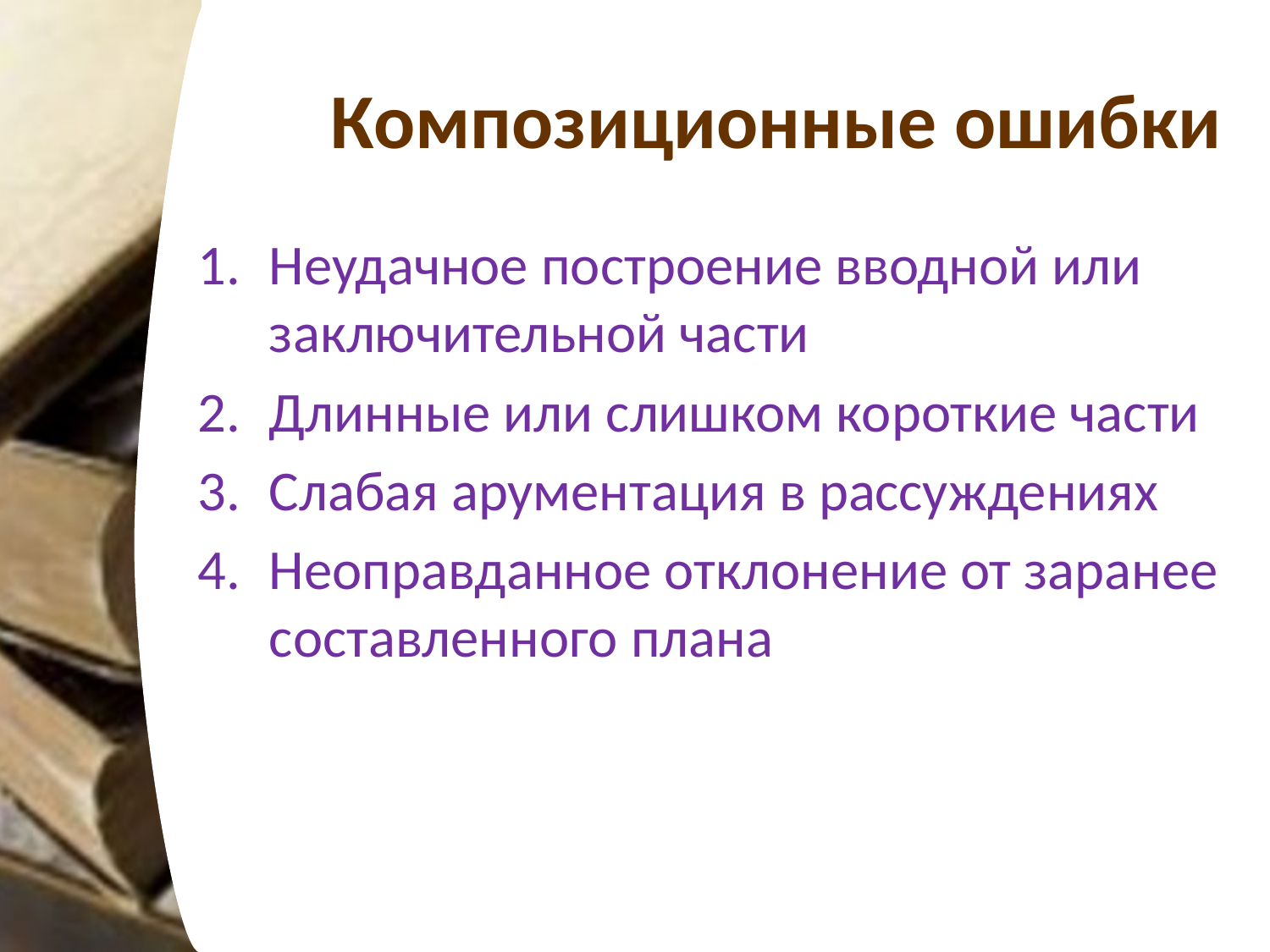

# Композиционные ошибки
Неудачное построение вводной или заключительной части
Длинные или слишком короткие части
Слабая арументация в рассуждениях
Неоправданное отклонение от заранее составленного плана